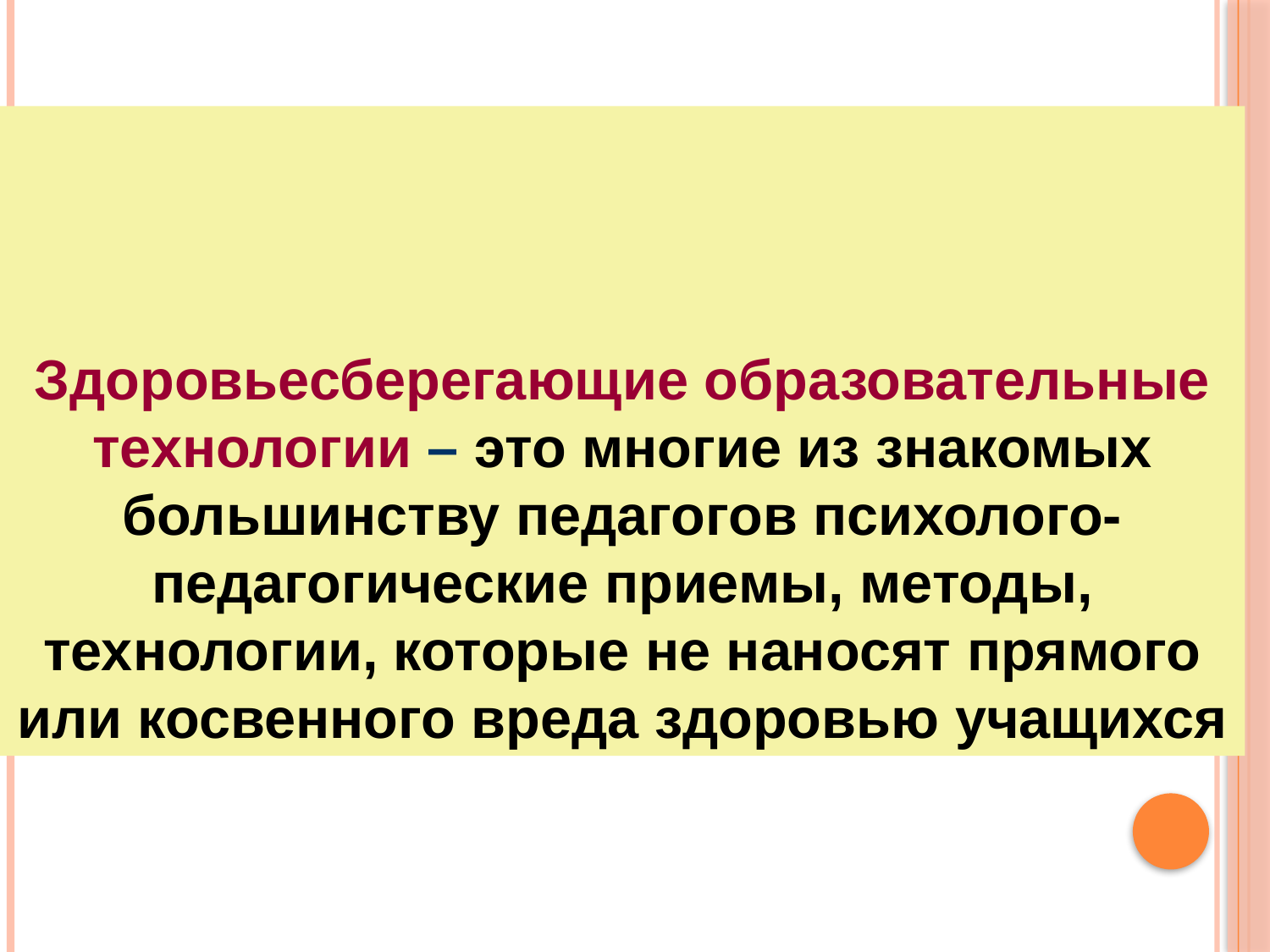

Здоровьесберегающие образовательные технологии – это многие из знакомых большинству педагогов психолого-педагогические приемы, методы, технологии, которые не наносят прямого или косвенного вреда здоровью учащихся